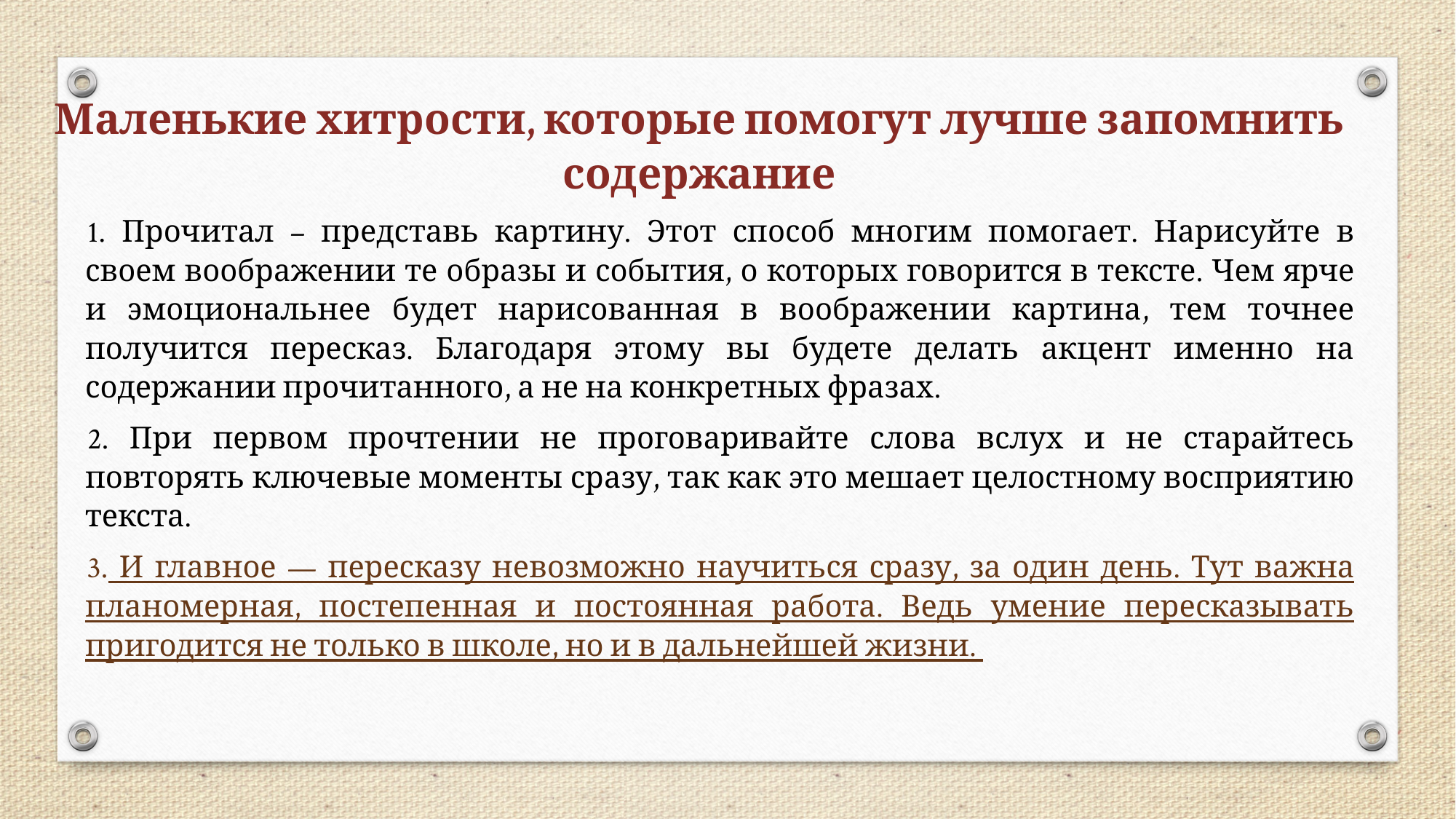

Маленькие хитрости, которые помогут лучше запомнить содержание
 Прочитал – представь картину. Этот способ многим помогает. Нарисуйте в своем воображении те образы и события, о которых говорится в тексте. Чем ярче и эмоциональнее будет нарисованная в воображении картина, тем точнее получится пересказ. Благодаря этому вы будете делать акцент именно на содержании прочитанного, а не на конкретных фразах.
 При первом прочтении не проговаривайте слова вслух и не старайтесь повторять ключевые моменты сразу, так как это мешает целостному восприятию текста.
 И главное — пересказу невозможно научиться сразу, за один день. Тут важна планомерная, постепенная и постоянная работа. Ведь умение пересказывать пригодится не только в школе, но и в дальнейшей жизни.